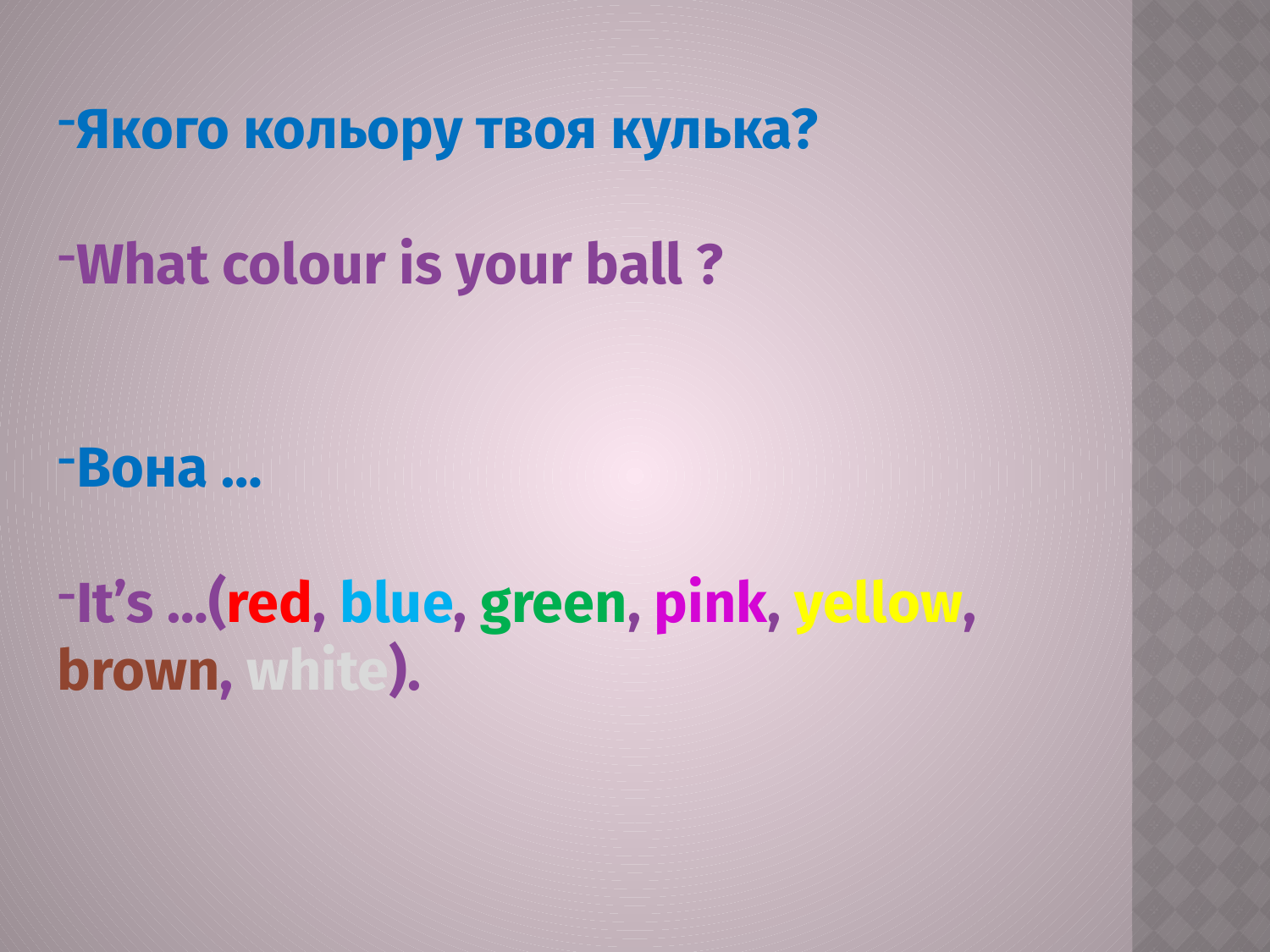

Якого кольору твоя кулька?

What colour is your ball ?

Вона …

It’s …(red, blue, green, pink, yellow, brown, white).